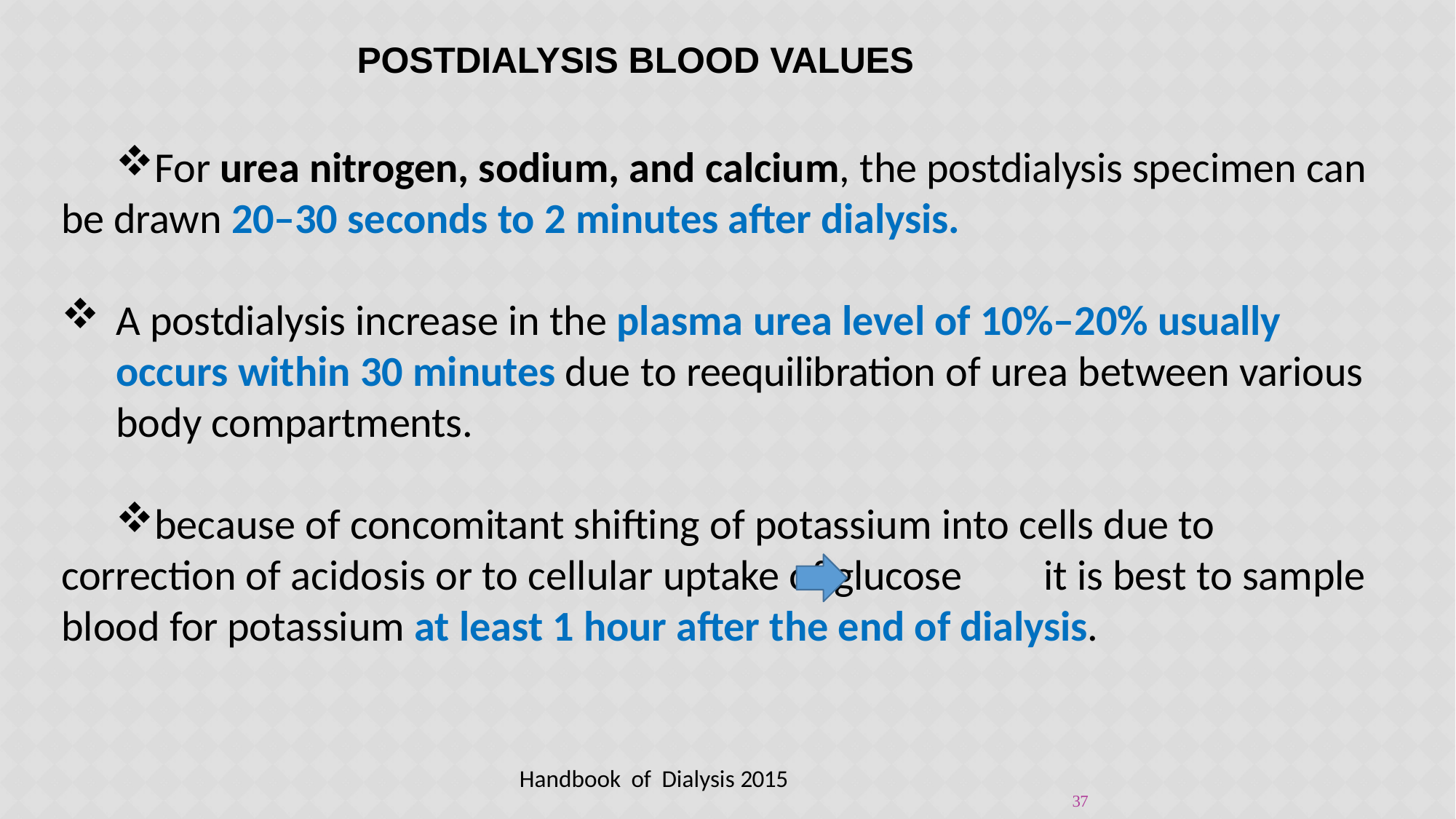

# Postdialysis blood values
For urea nitrogen, sodium, and calcium, the postdialysis specimen can be drawn 20–30 seconds to 2 minutes after dialysis.
A postdialysis increase in the plasma urea level of 10%–20% usually occurs within 30 minutes due to reequilibration of urea between various body compartments.
because of concomitant shifting of potassium into cells due to correction of acidosis or to cellular uptake of glucose	it is best to sample blood for potassium at least 1 hour after the end of dialysis.

Handbook of Dialysis 2015
37